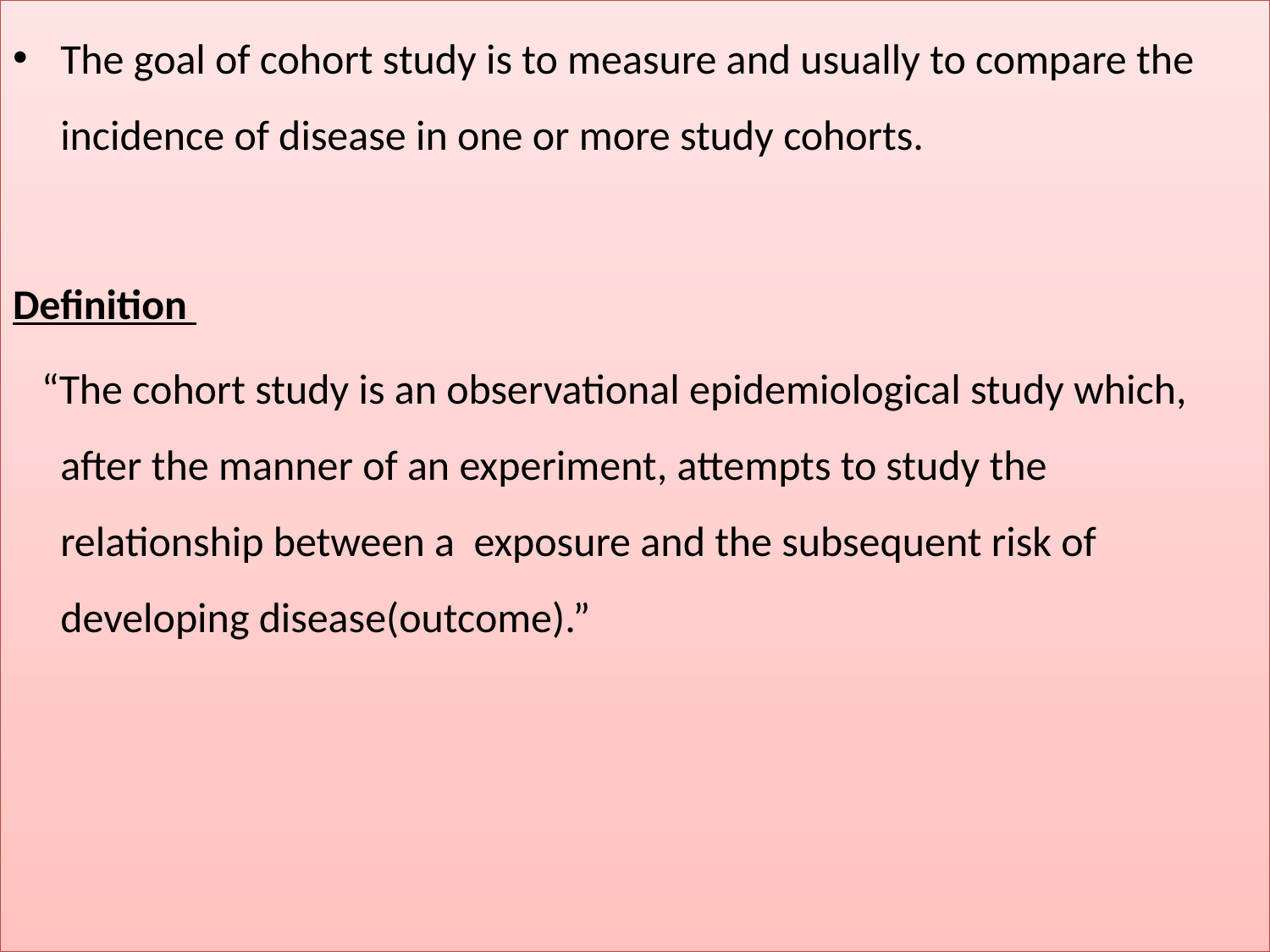

The goal of cohort study is to measure and usually to compare the incidence of disease in one or more study cohorts.

Definition
   “The cohort study is an observational epidemiological study which, after the manner of an experiment, attempts to study the relationship between a  exposure and the subsequent risk of developing disease(outcome).”